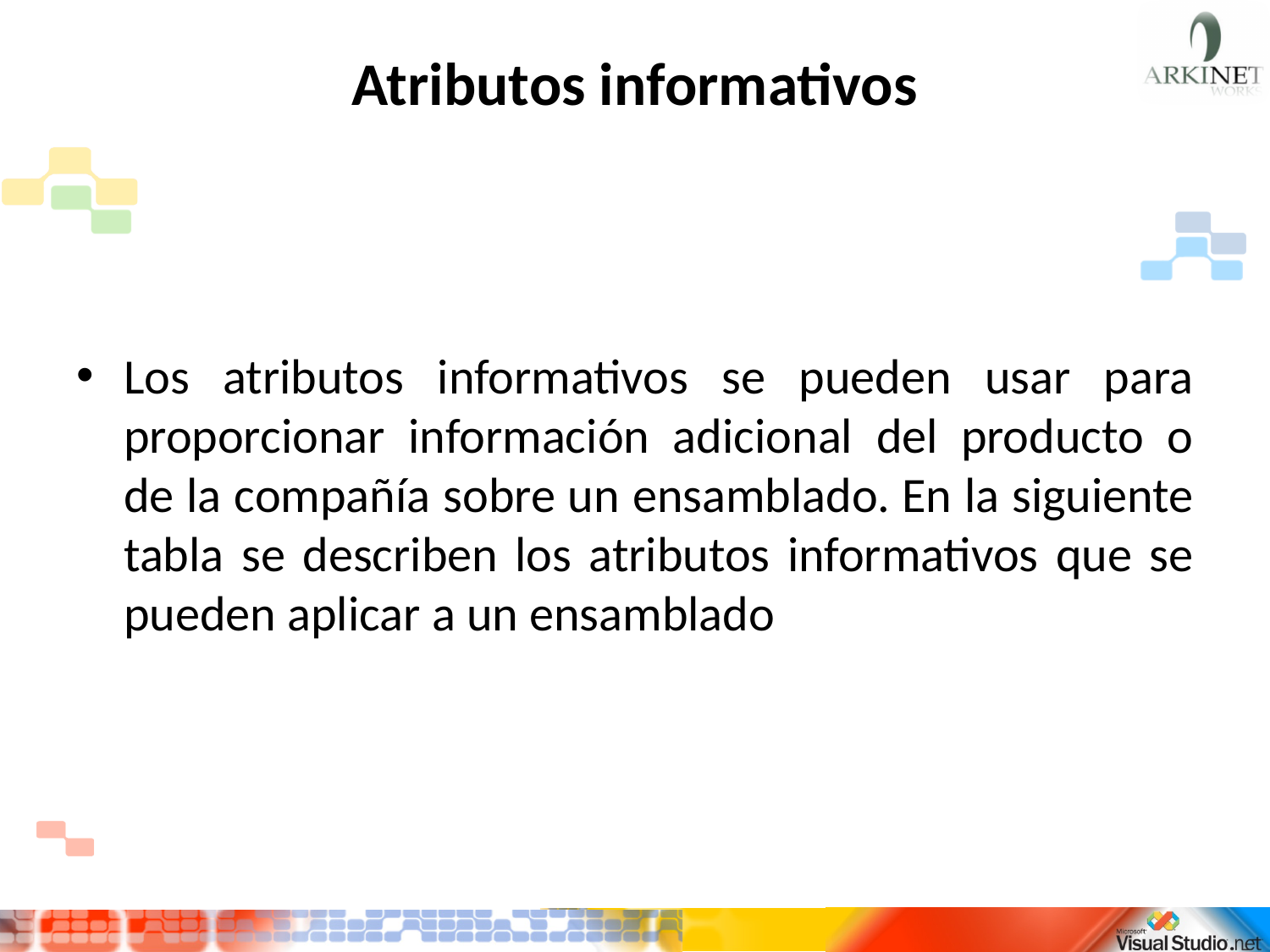

# Atributos informativos
Los atributos informativos se pueden usar para proporcionar información adicional del producto o de la compañía sobre un ensamblado. En la siguiente tabla se describen los atributos informativos que se pueden aplicar a un ensamblado